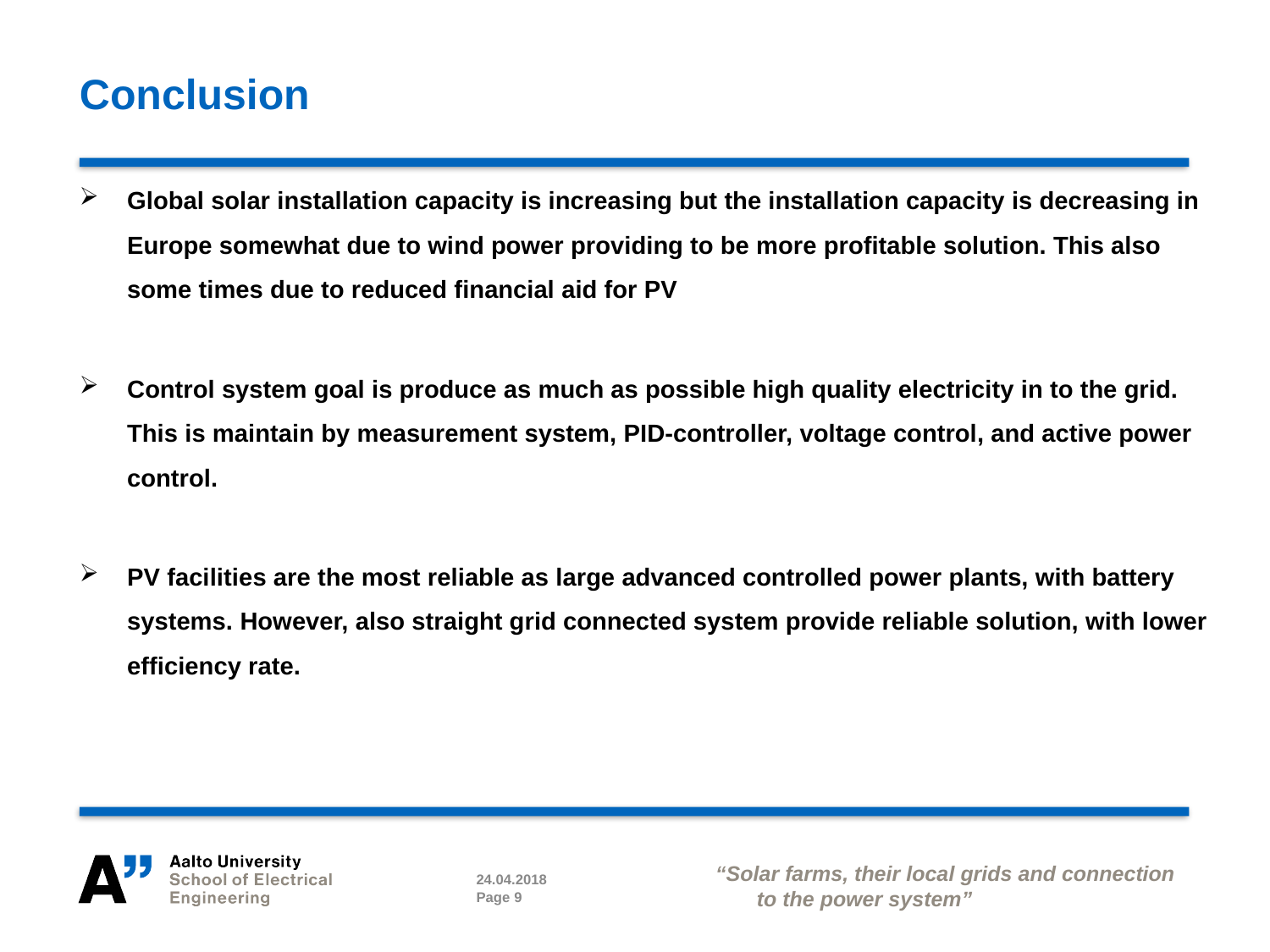

# Conclusion
Global solar installation capacity is increasing but the installation capacity is decreasing in Europe somewhat due to wind power providing to be more profitable solution. This also some times due to reduced financial aid for PV

Control system goal is produce as much as possible high quality electricity in to the grid. This is maintain by measurement system, PID-controller, voltage control, and active power control.

PV facilities are the most reliable as large advanced controlled power plants, with battery systems. However, also straight grid connected system provide reliable solution, with lower efficiency rate.
“Solar farms, their local grids and connection         to the power system”
24.04.2018
Page 9